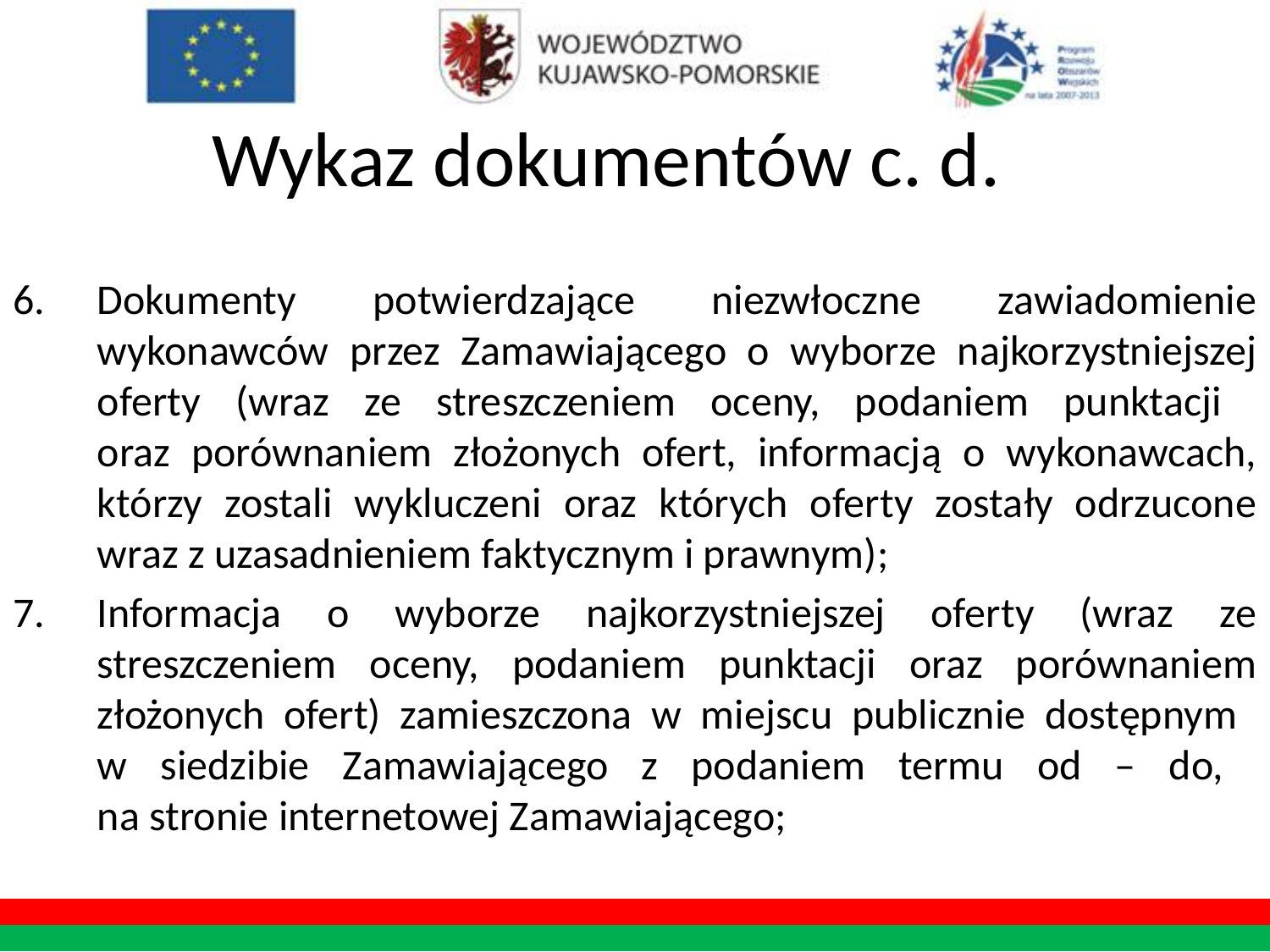

# Wykaz dokumentów c. d.
Dokumenty potwierdzające niezwłoczne zawiadomienie wykonawców przez Zamawiającego o wyborze najkorzystniejszej oferty (wraz ze streszczeniem oceny, podaniem punktacji
oraz porównaniem złożonych ofert, informacją o wykonawcach, którzy zostali wykluczeni oraz których oferty zostały odrzucone wraz z uzasadnieniem faktycznym i prawnym);
Informacja o wyborze najkorzystniejszej oferty (wraz ze streszczeniem oceny, podaniem punktacji oraz porównaniem złożonych ofert) zamieszczona w miejscu publicznie dostępnym
w siedzibie Zamawiającego z podaniem termu od – do,
na stronie internetowej Zamawiającego;